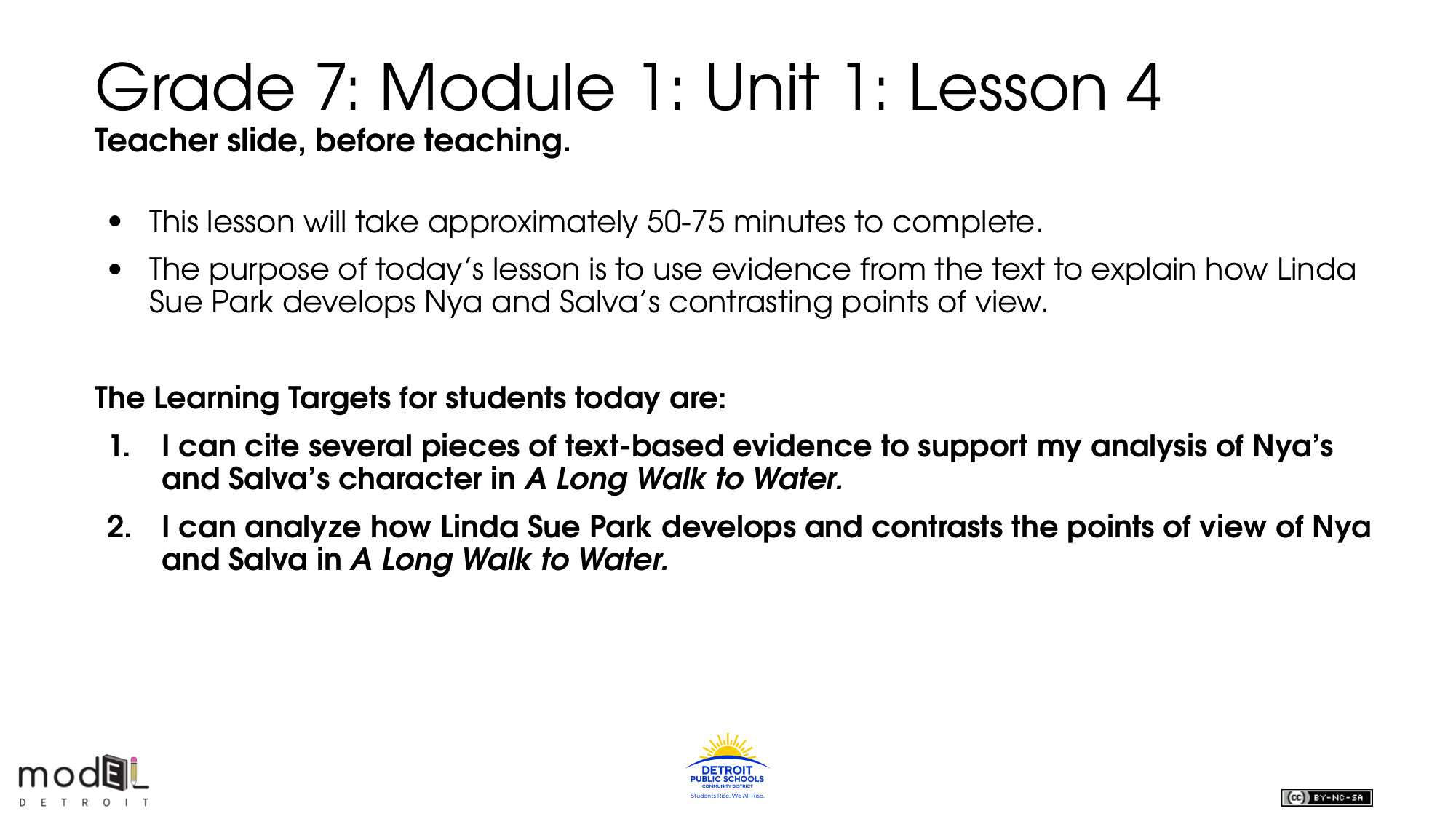

# Grade 7: Module 1: Unit 1: Lesson 4
Teacher slide, before teaching.
This lesson will take approximately 50-75 minutes to complete.
The purpose of today’s lesson is to use evidence from the text to explain how Linda Sue Park develops Nya and Salva’s contrasting points of view.

The Learning Targets for students today are:
I can cite several pieces of text-based evidence to support my analysis of Nya’s and Salva’s character in A Long Walk to Water.
I can analyze how Linda Sue Park develops and contrasts the points of view of Nya and Salva in A Long Walk to Water.